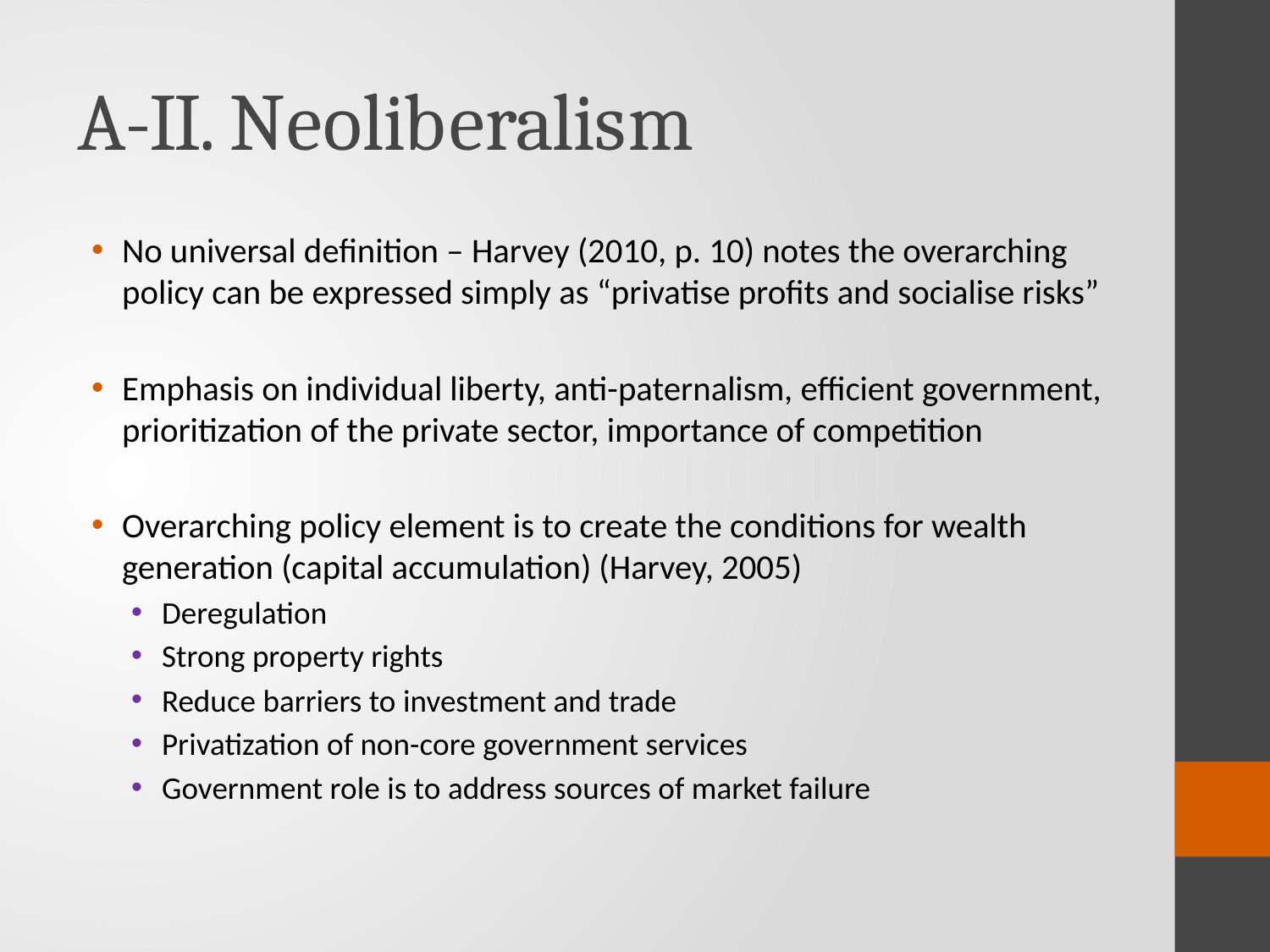

# A-II. Neoliberalism
No universal definition – Harvey (2010, p. 10) notes the overarching policy can be expressed simply as “privatise profits and socialise risks”

Emphasis on individual liberty, anti-paternalism, efficient government, prioritization of the private sector, importance of competition

Overarching policy element is to create the conditions for wealth generation (capital accumulation) (Harvey, 2005)
Deregulation
Strong property rights
Reduce barriers to investment and trade
Privatization of non-core government services
Government role is to address sources of market failure